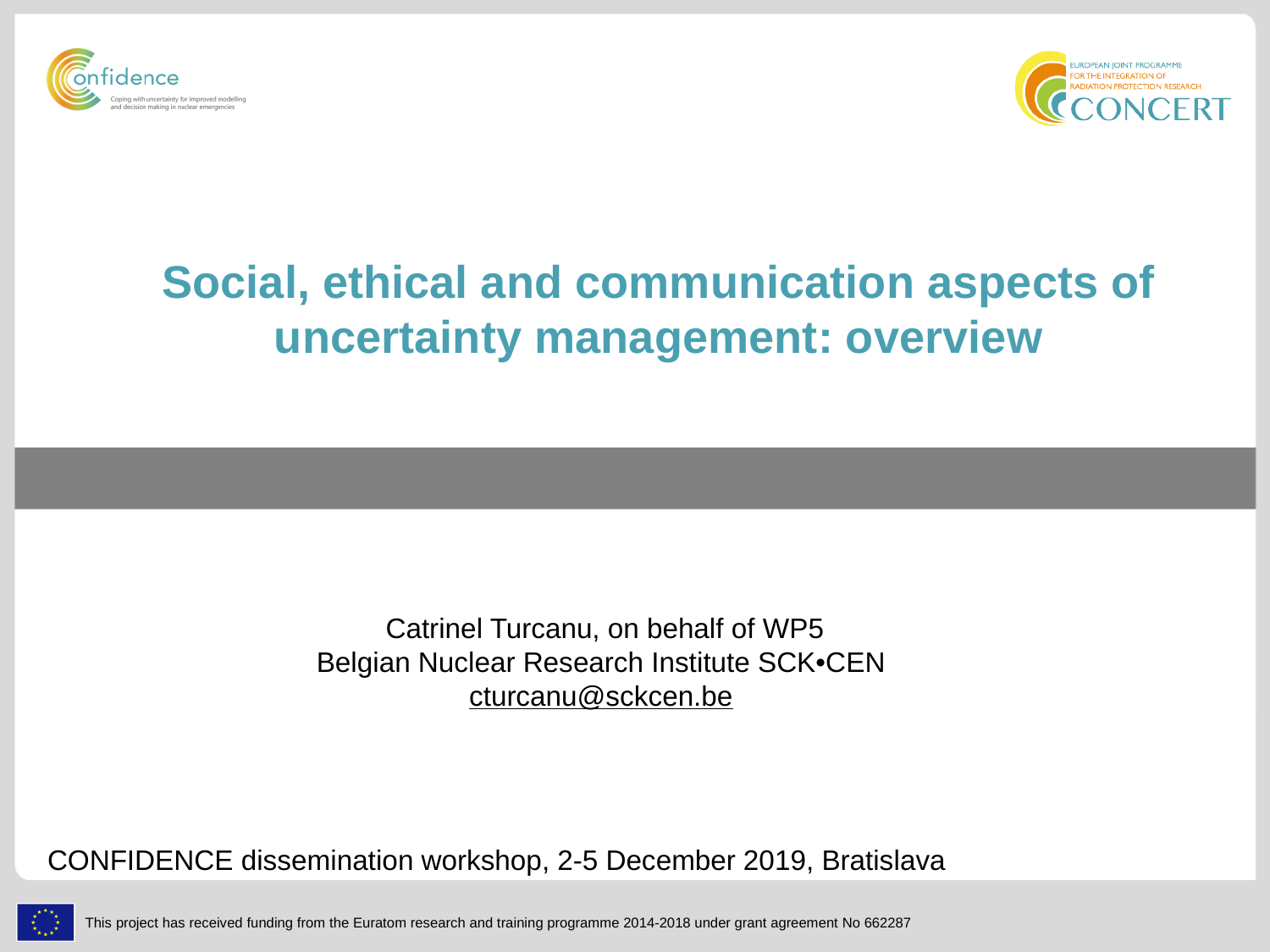

Social, ethical and communication aspects of uncertainty management: overview

Catrinel Turcanu, on behalf of WP5
Belgian Nuclear Research Institute SCK•CEN
cturcanu@sckcen.be

CONFIDENCE dissemination workshop, 2-5 December 2019, Bratislava